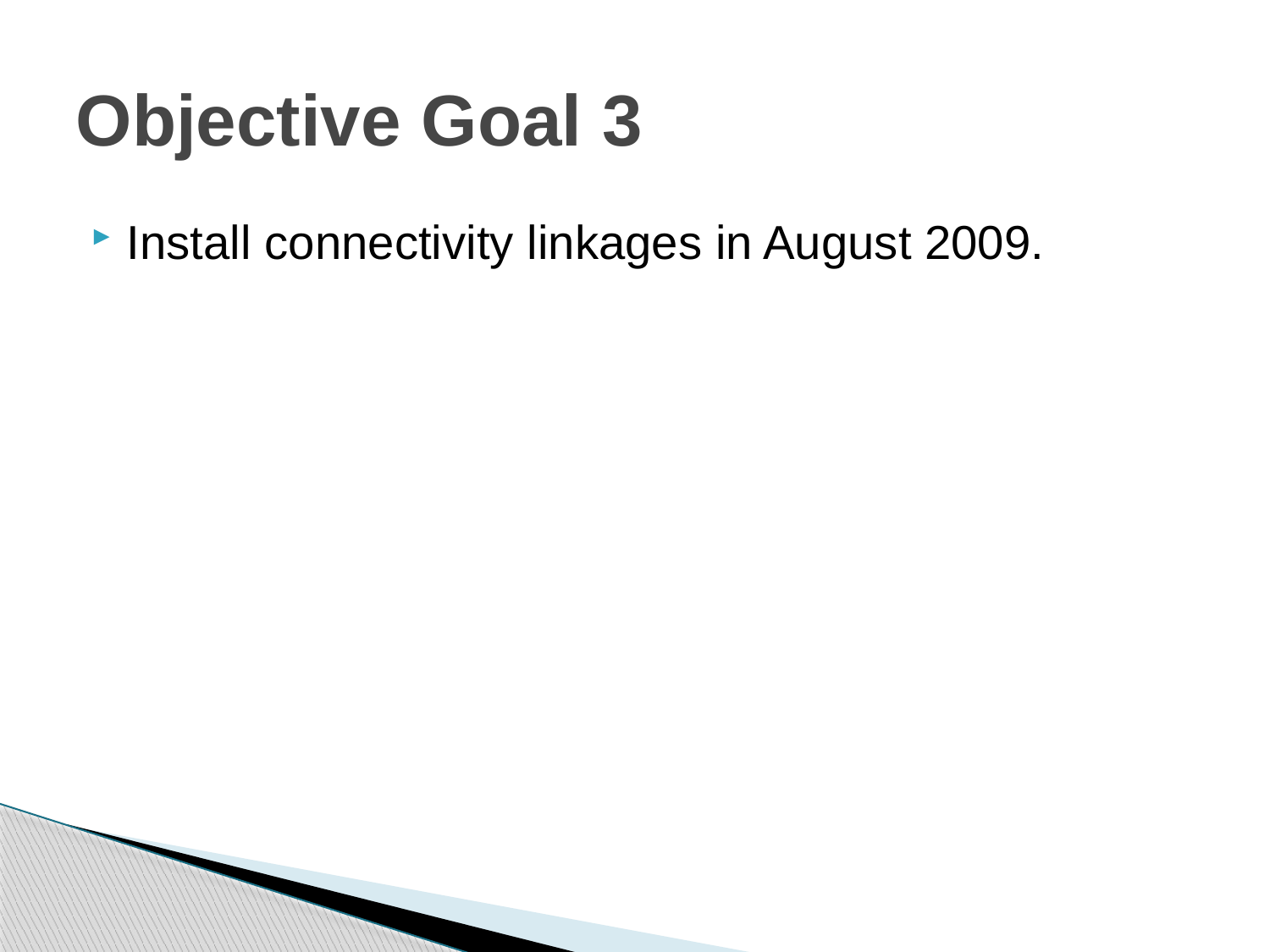

# Objective Goal 3
Install connectivity linkages in August 2009.